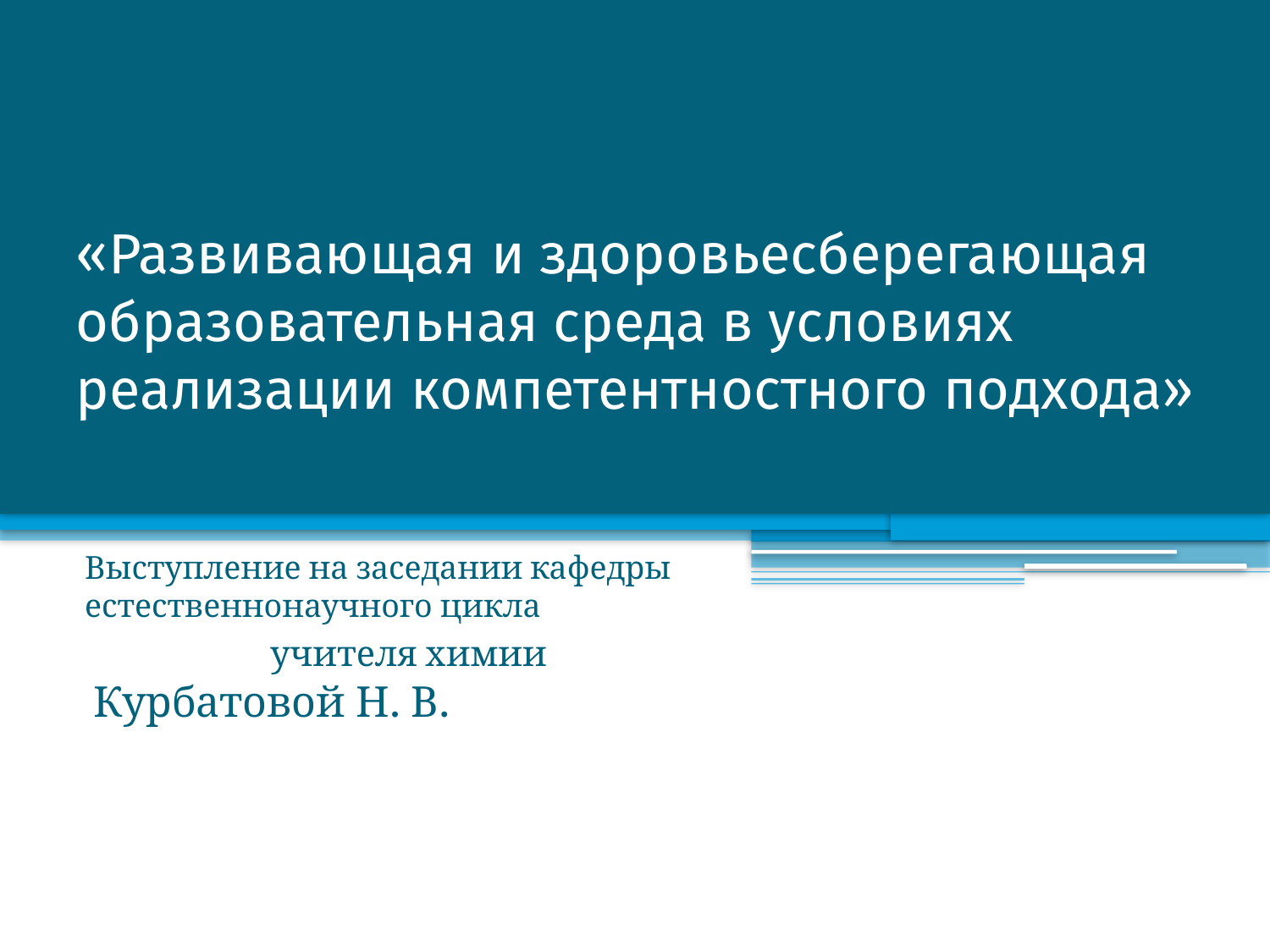

# «Развивающая и здоровьесберегающая образовательная среда в условиях реализации компетентностного подхода»
Выступление на заседании кафедры естественнонаучного цикла                                                  учителя химии                        Курбатовой Н. В.